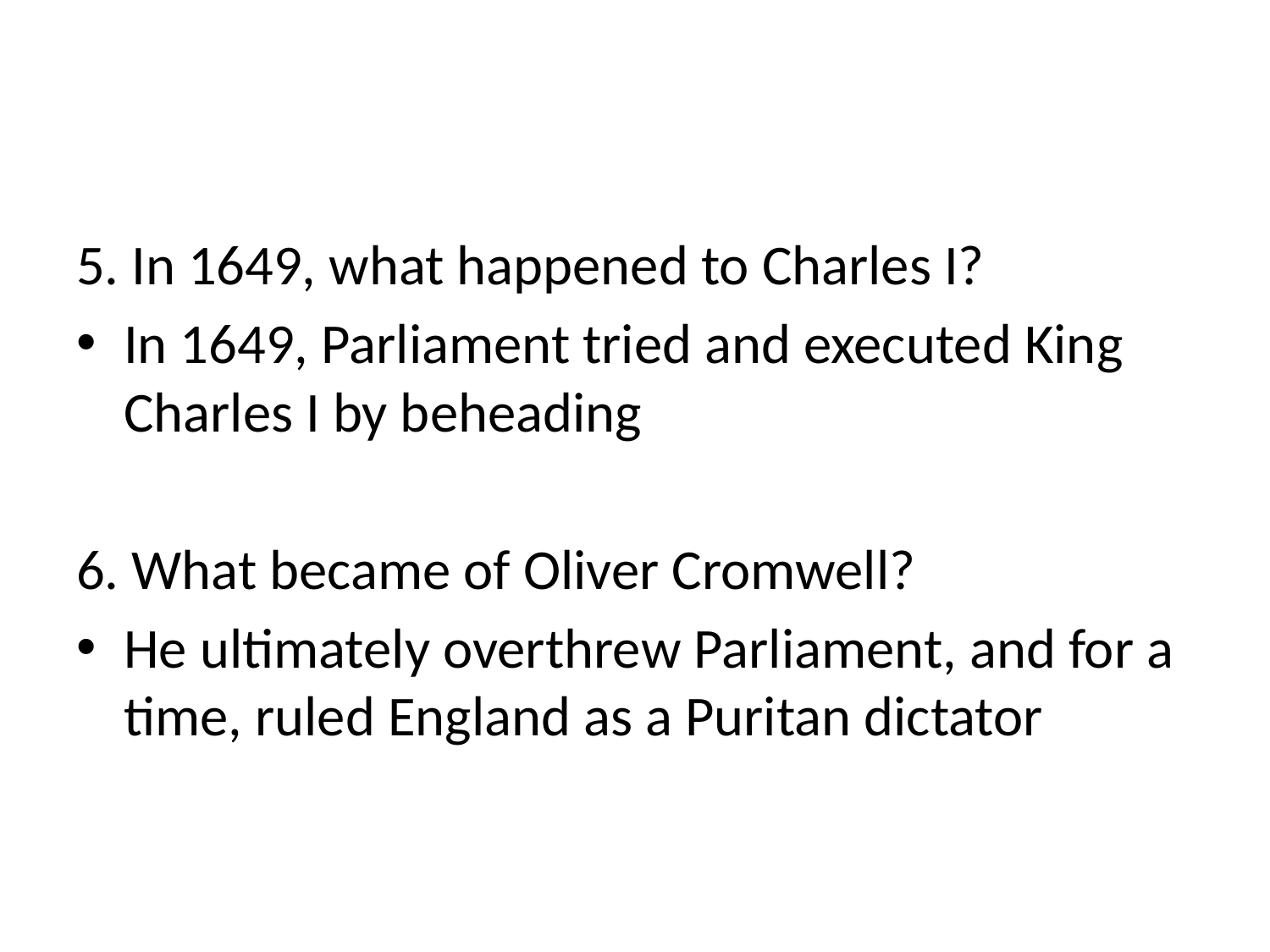

#
5. In 1649, what happened to Charles I?
In 1649, Parliament tried and executed King Charles I by beheading

6. What became of Oliver Cromwell?
He ultimately overthrew Parliament, and for a time, ruled England as a Puritan dictator